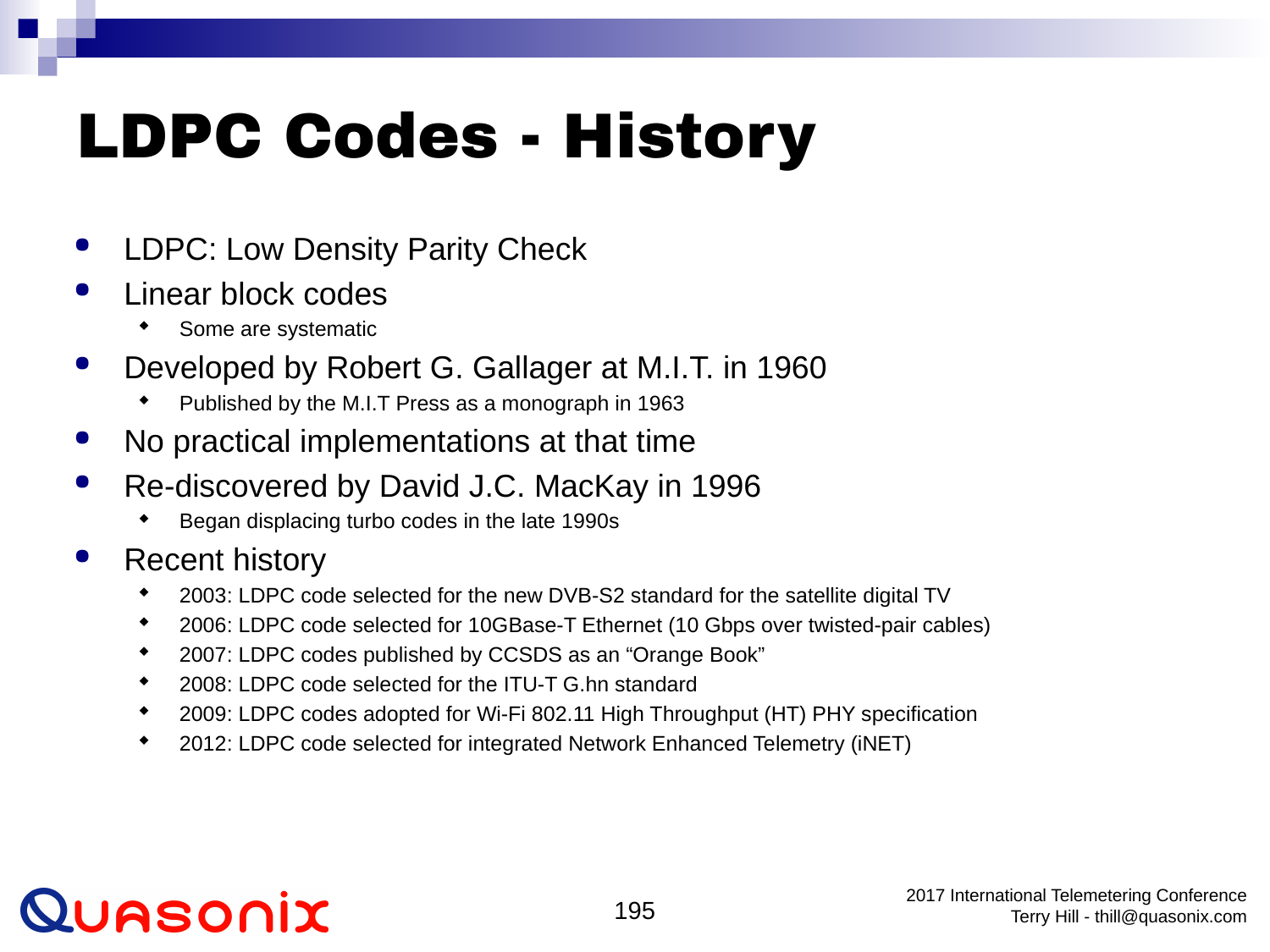

# LDPC Codes - History
LDPC: Low Density Parity Check
Linear block codes
Some are systematic
Developed by Robert G. Gallager at M.I.T. in 1960
Published by the M.I.T Press as a monograph in 1963
No practical implementations at that time
Re-discovered by David J.C. MacKay in 1996
Began displacing turbo codes in the late 1990s
Recent history
2003: LDPC code selected for the new DVB-S2 standard for the satellite digital TV
2006: LDPC code selected for 10GBase-T Ethernet (10 Gbps over twisted-pair cables)
2007: LDPC codes published by CCSDS as an “Orange Book”
2008: LDPC code selected for the ITU-T G.hn standard
2009: LDPC codes adopted for Wi-Fi 802.11 High Throughput (HT) PHY specification
2012: LDPC code selected for integrated Network Enhanced Telemetry (iNET)